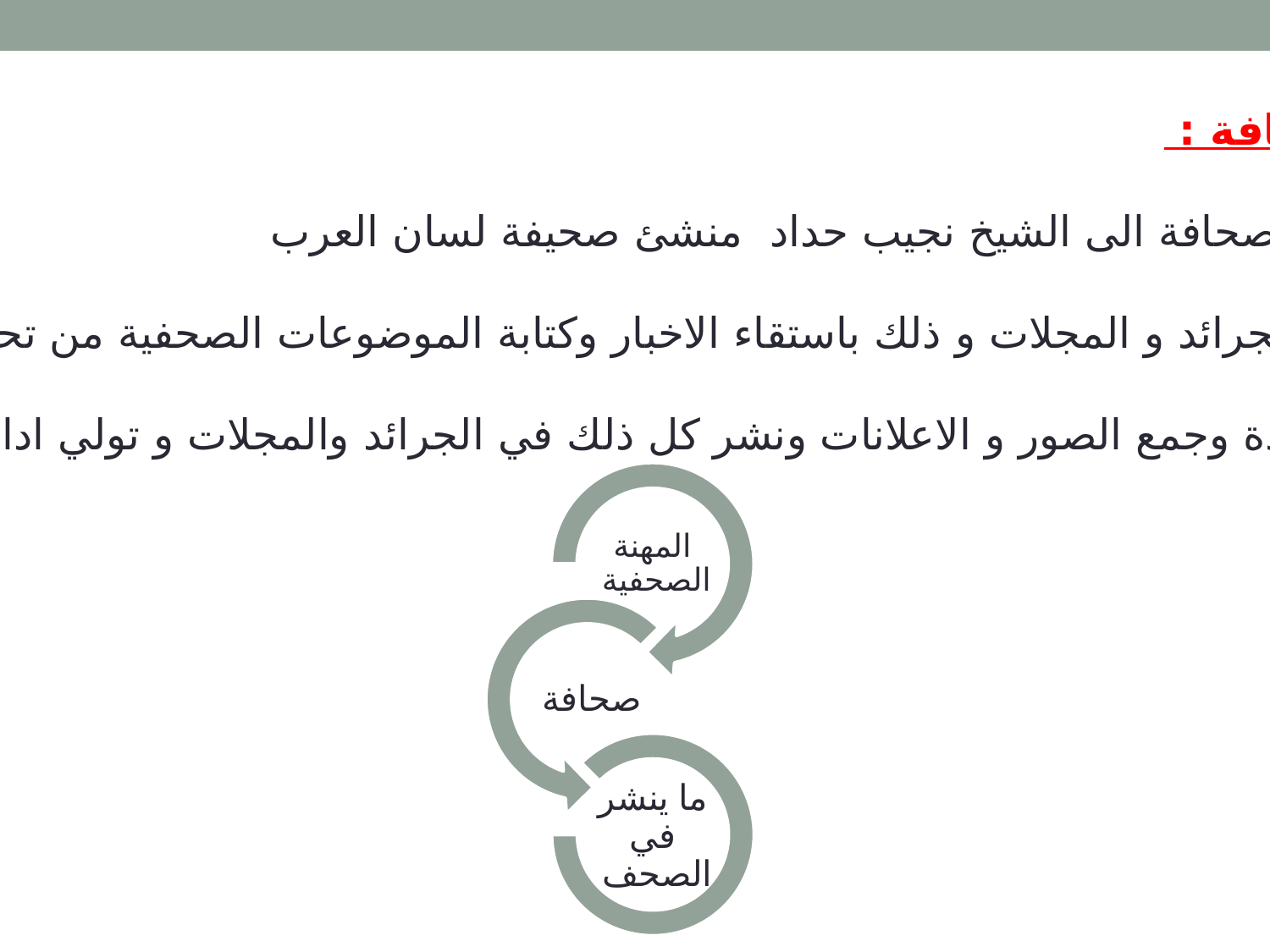

مفهوم الصحافة :

 يرجع مفهوم الصحافة الى الشيخ نجيب حداد  منشئ صحيفة لسان العرب

صناعة إصدار الجرائد و المجلات و ذلك باستقاء الاخبار وكتابة الموضوعات الصحفية من تحقيقات واحاديث

ومقالات و اعمدة وجمع الصور و الاعلانات ونشر كل ذلك في الجرائد والمجلات و تولي اداراتها

المهنة الصحفية
صحافة
ما ينشر في الصحف